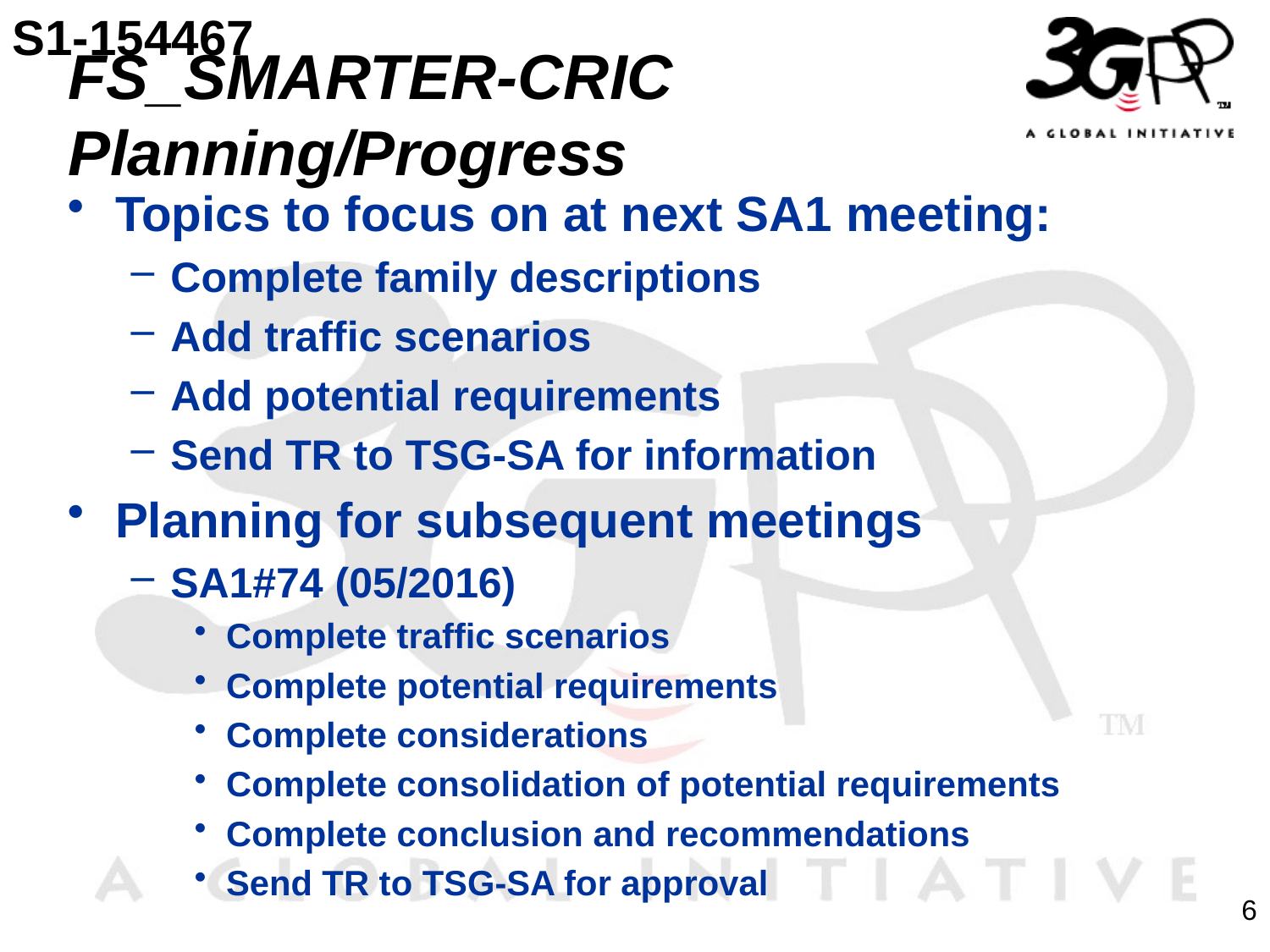

S1-154467
# FS_SMARTER-CRIC Planning/Progress
Topics to focus on at next SA1 meeting:
Complete family descriptions
Add traffic scenarios
Add potential requirements
Send TR to TSG-SA for information
Planning for subsequent meetings
SA1#74 (05/2016)
Complete traffic scenarios
Complete potential requirements
Complete considerations
Complete consolidation of potential requirements
Complete conclusion and recommendations
Send TR to TSG-SA for approval
6